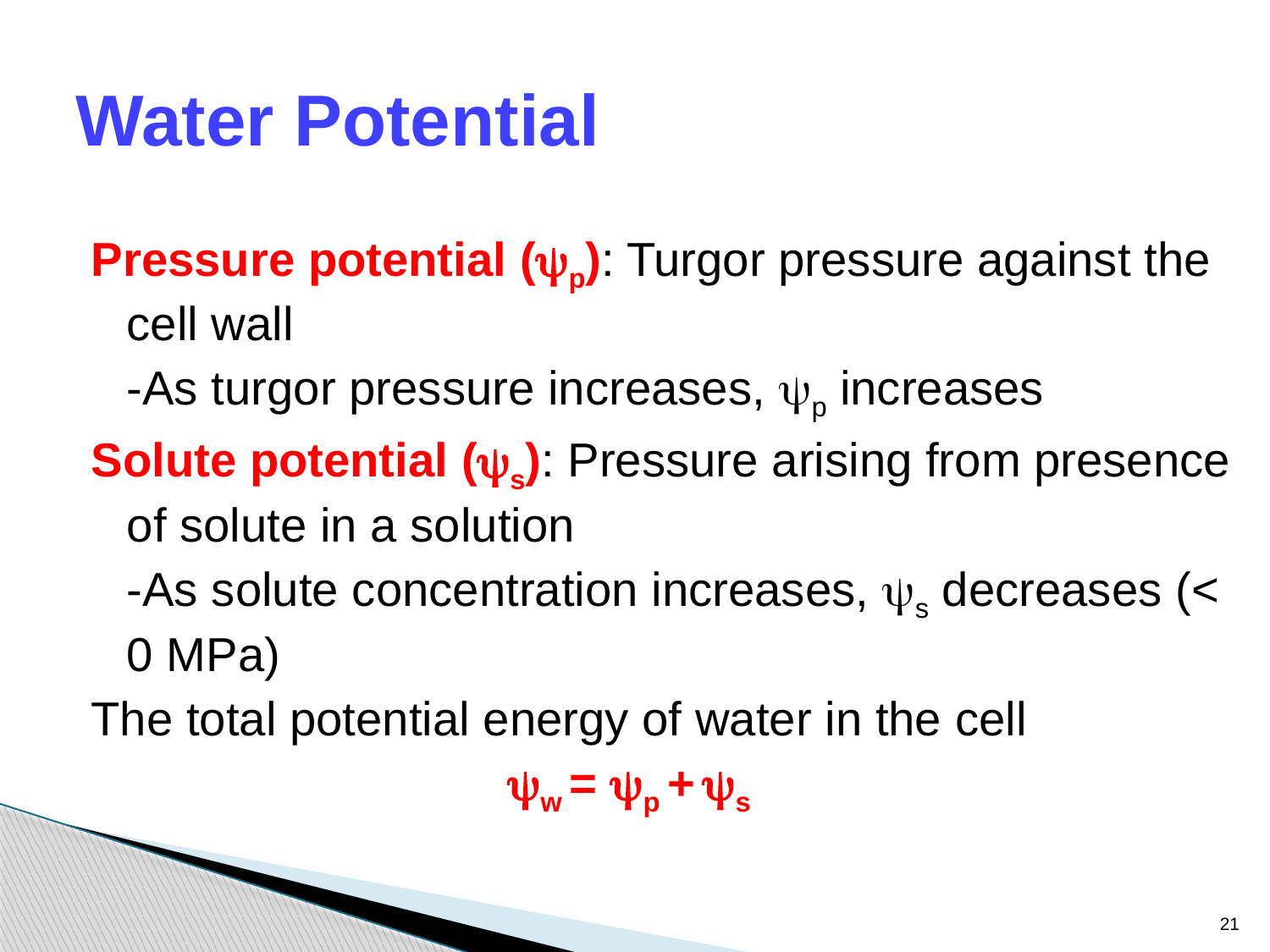

# Water Potential
Pressure potential (ψp): Turgor pressure against the cell wall
	-As turgor pressure increases, ψp increases
Solute potential (ψs): Pressure arising from presence of solute in a solution
	-As solute concentration increases, ψs decreases (< 0 MPa)
The total potential energy of water in the cell
				ψw = ψp + ψs

21